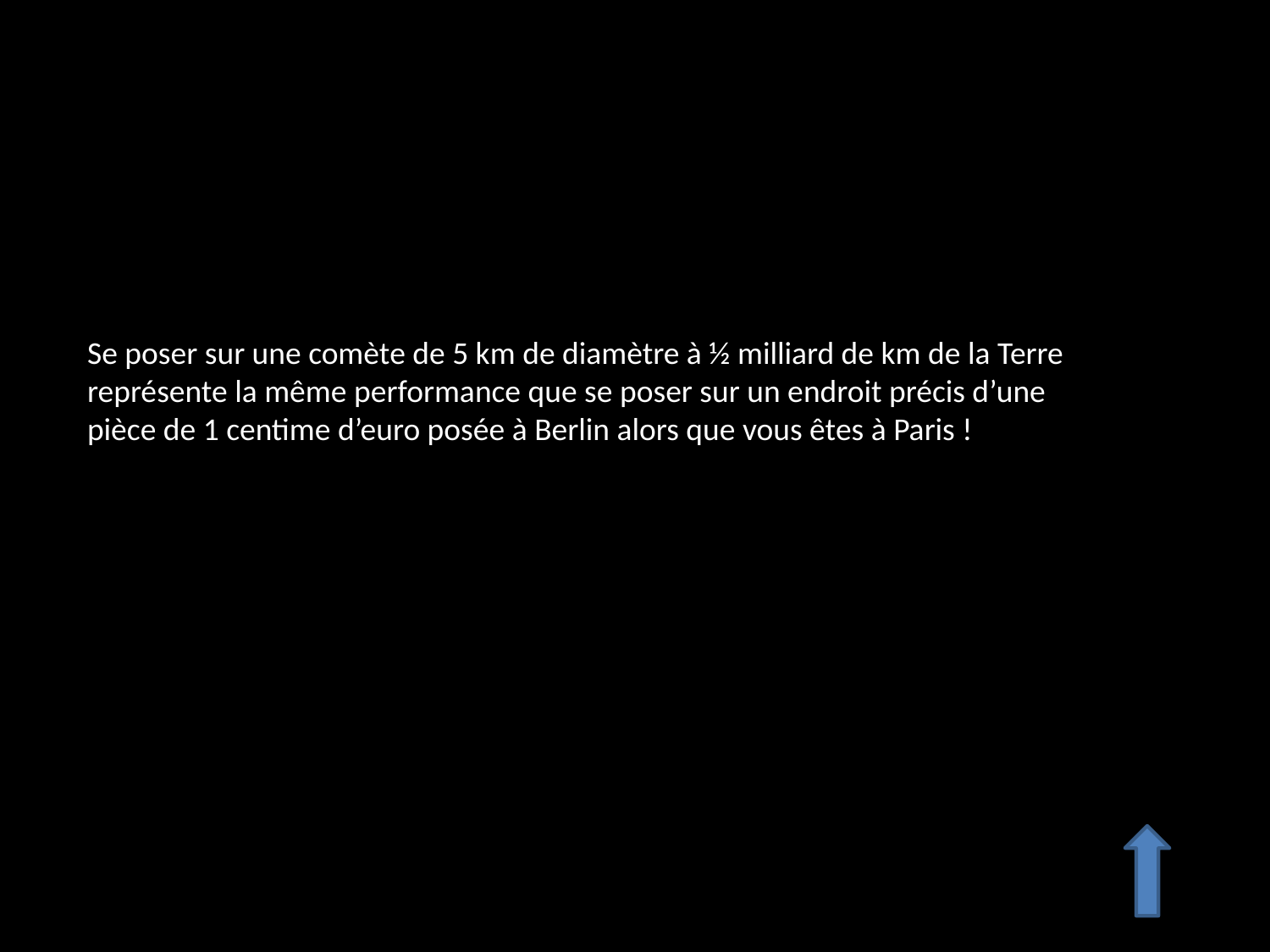

Se poser sur une comète de 5 km de diamètre à ½ milliard de km de la Terre représente la même performance que se poser sur un endroit précis d’une pièce de 1 centime d’euro posée à Berlin alors que vous êtes à Paris !